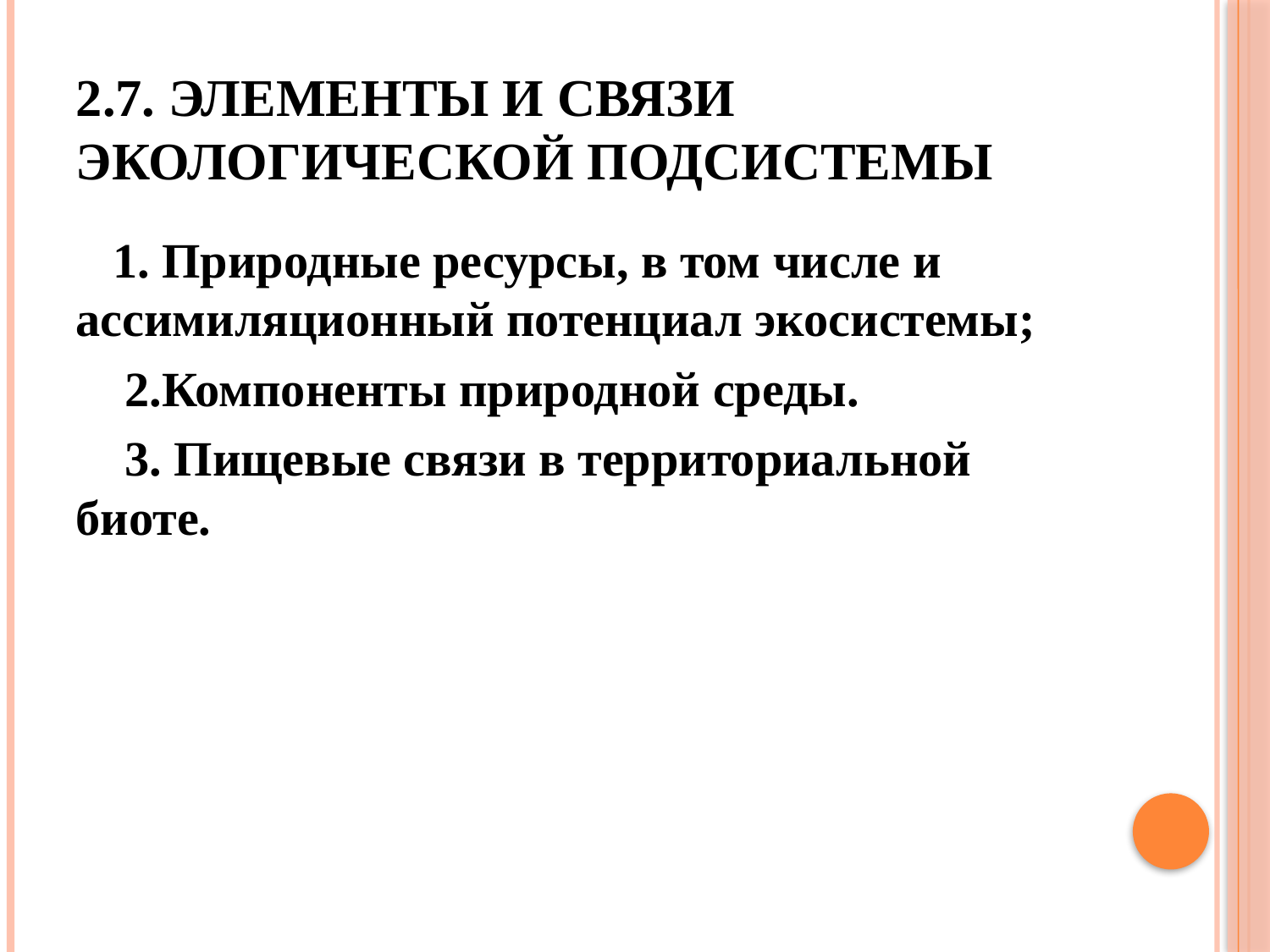

# 2.7. Элементы и связи экологической подсистемы
   1. Природные ресурсы, в том числе и ассимиляционный потенциал экосистемы;
    2.Компоненты природной среды.
    3. Пищевые связи в территориальной биоте.